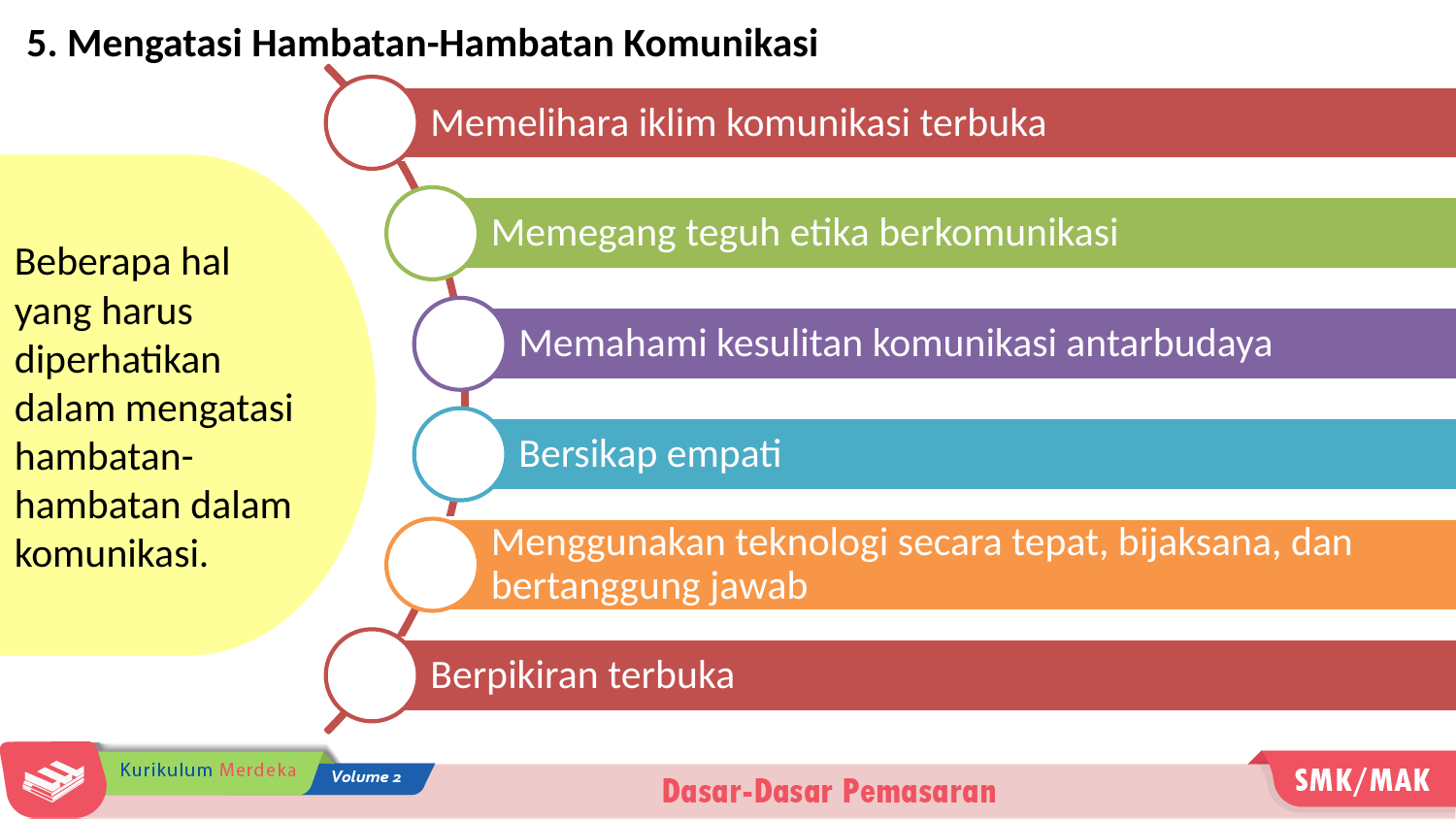

5. Mengatasi Hambatan-Hambatan Komunikasi
Memelihara iklim komunikasi terbuka
Memegang teguh etika berkomunikasi
Memahami kesulitan komunikasi antarbudaya
Bersikap empati
Menggunakan teknologi secara tepat, bijaksana, dan bertanggung jawab
Berpikiran terbuka
Beberapa hal yang harus diperhatikan dalam mengatasi hambatan-hambatan dalam komunikasi.